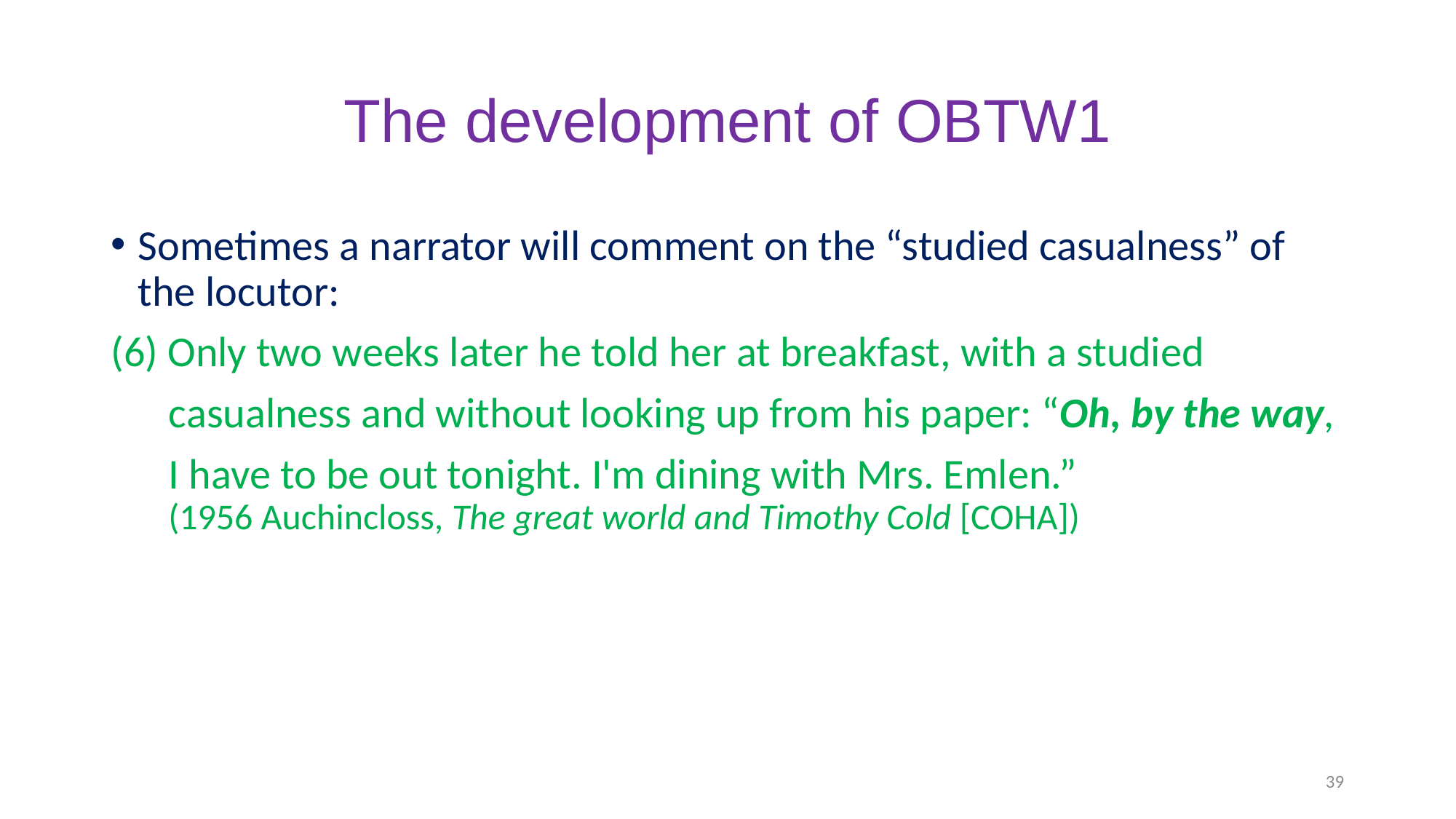

# The development of OBTW1
Sometimes a narrator will comment on the “studied casualness” of the locutor:
(6) Only two weeks later he told her at breakfast, with a studied
      casualness and without looking up from his paper: “Oh, by the way,
      I have to be out tonight. I'm dining with Mrs. Emlen.”
       (1956 Auchincloss, The great world and Timothy Cold [COHA])

39